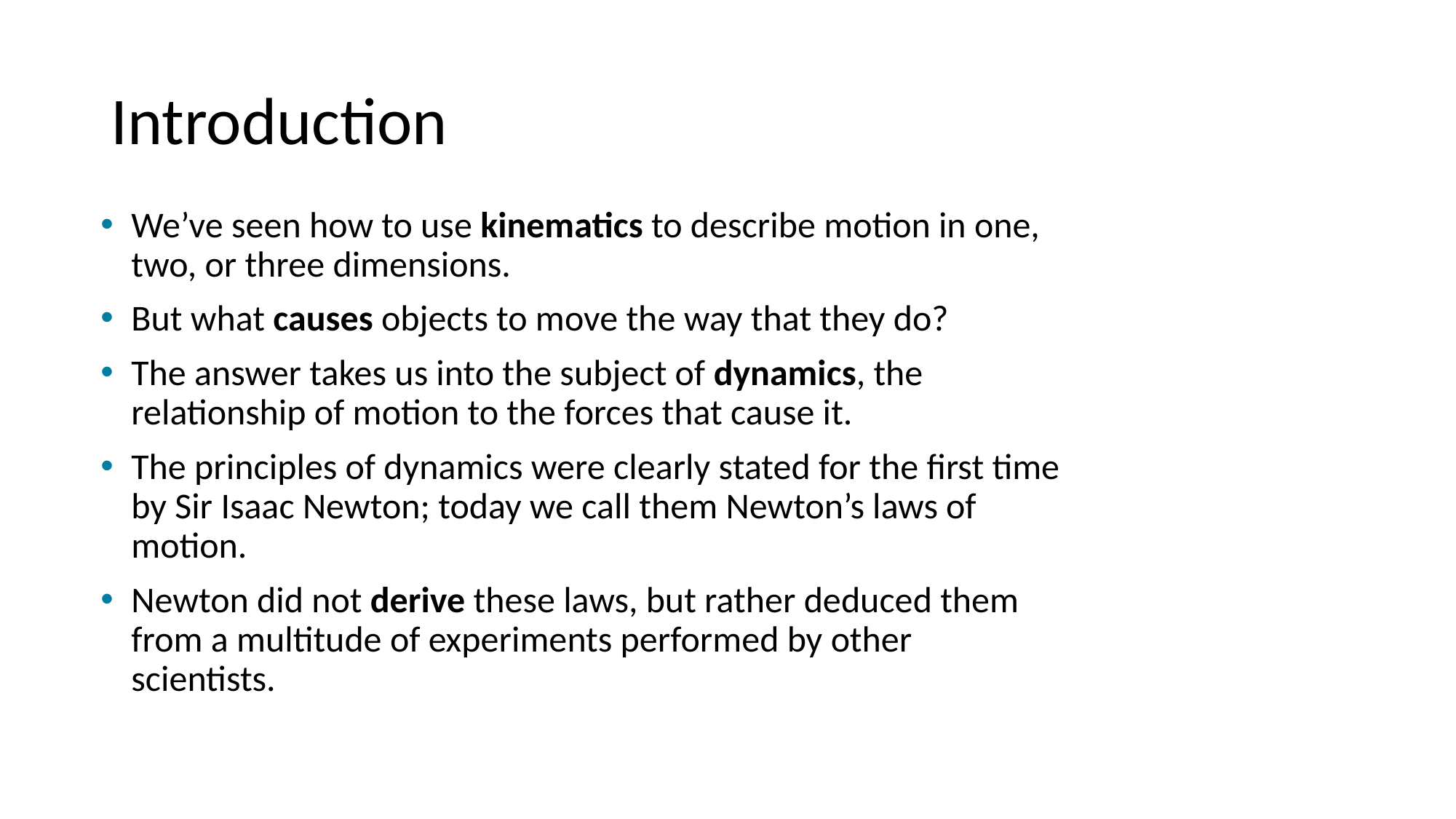

# Introduction
We’ve seen how to use kinematics to describe motion in one, two, or three dimensions.
But what causes objects to move the way that they do?
The answer takes us into the subject of dynamics, the relationship of motion to the forces that cause it.
The principles of dynamics were clearly stated for the first time by Sir Isaac Newton; today we call them Newton’s laws of motion.
Newton did not derive these laws, but rather deduced them from a multitude of experiments performed by other scientists.